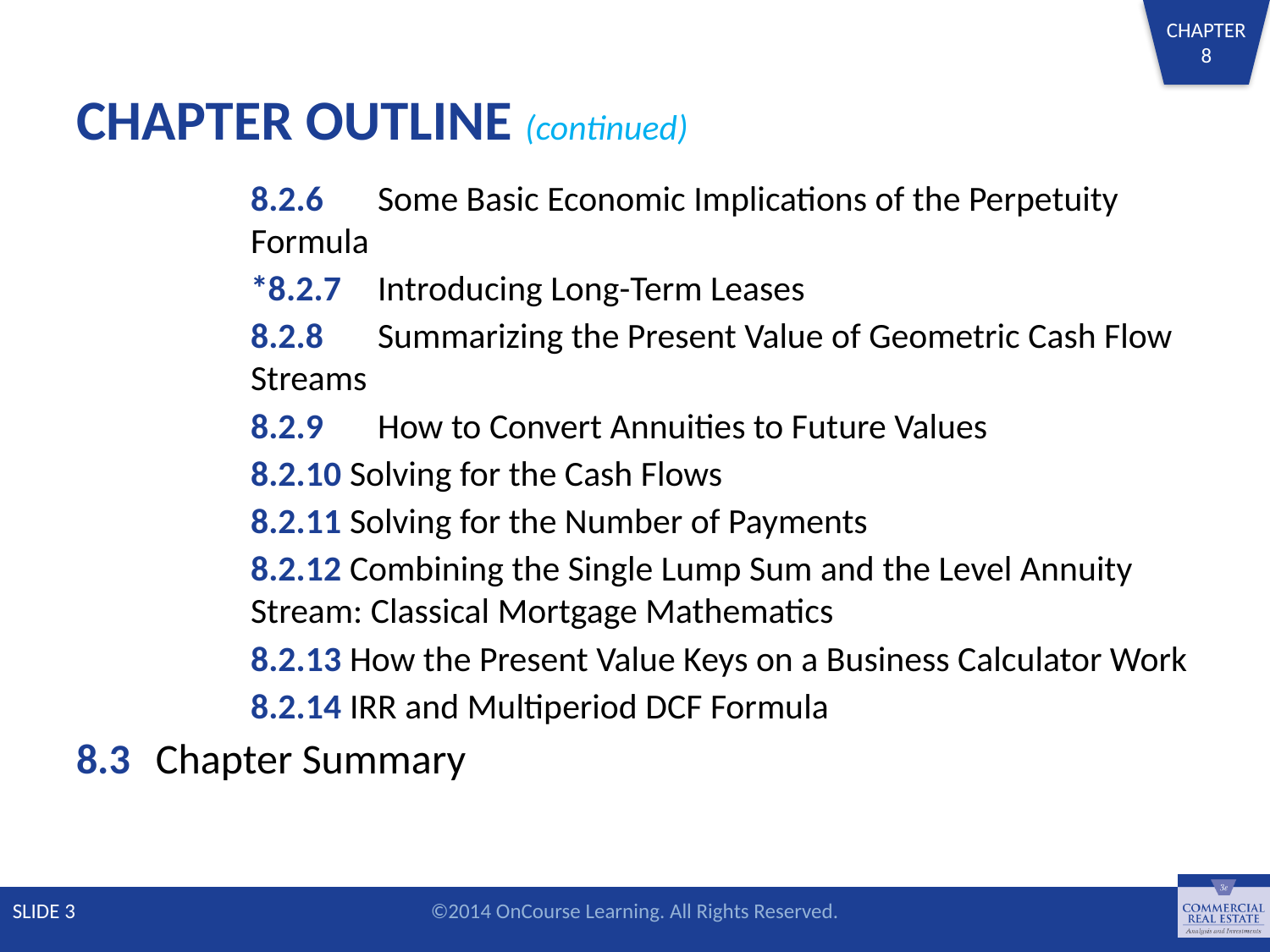

# CHAPTER OUTLINE (continued)
	8.2.6 	Some Basic Economic Implications of the Perpetuity Formula
	*8.2.7 	Introducing Long-Term Leases
	8.2.8 	Summarizing the Present Value of Geometric Cash Flow Streams
	8.2.9 	How to Convert Annuities to Future Values
	8.2.10 Solving for the Cash Flows
	8.2.11 Solving for the Number of Payments
	8.2.12 Combining the Single Lump Sum and the Level Annuity Stream: Classical Mortgage Mathematics
	8.2.13 How the Present Value Keys on a Business Calculator Work
	8.2.14 IRR and Multiperiod DCF Formula
8.3 	Chapter Summary
SLIDE 3